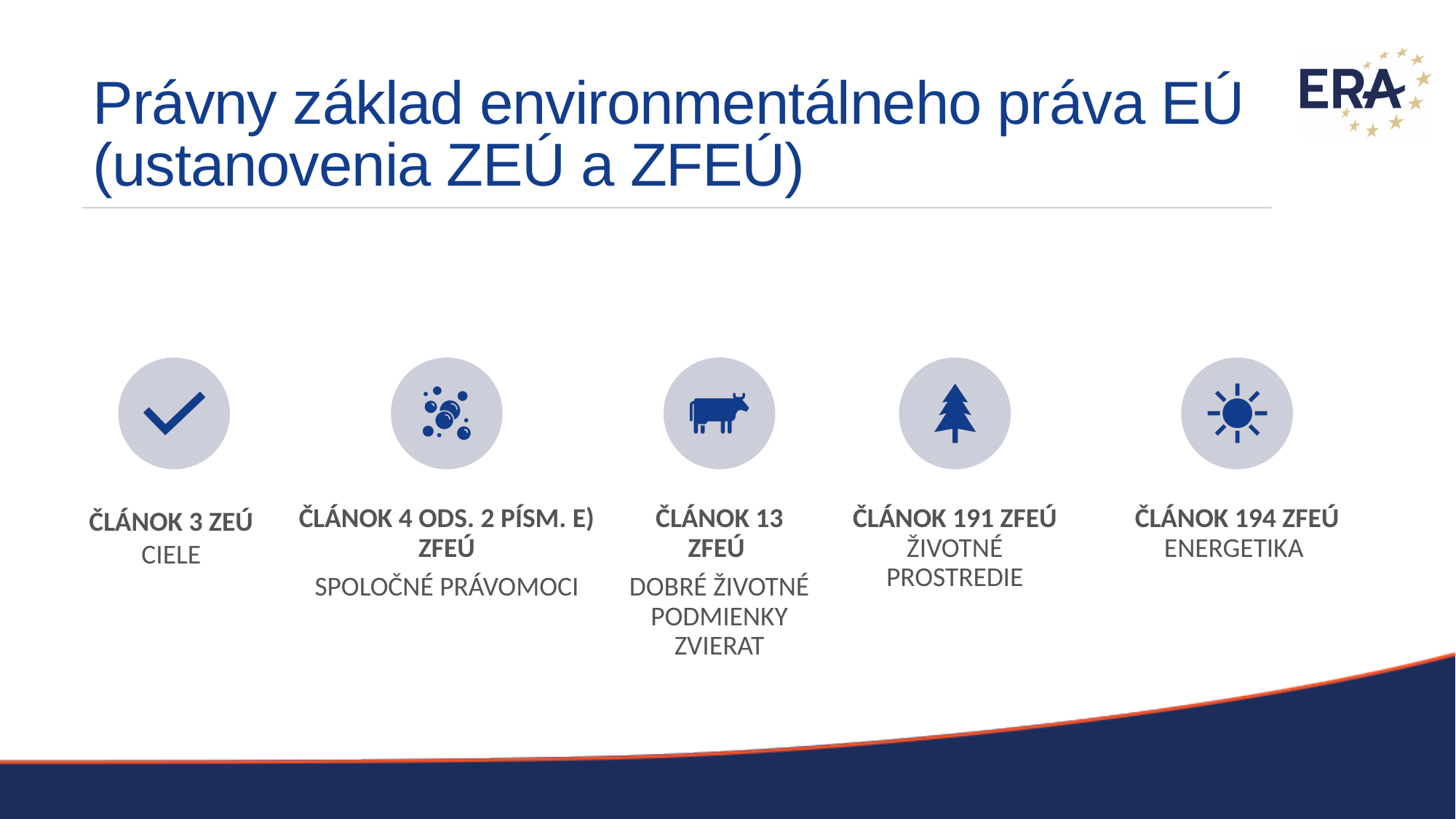

# Právny základ environmentálneho práva EÚ (ustanovenia ZEÚ a ZFEÚ)
Článok 3 ZEÚ
Ciele
Článok 4 ods. 2 písm. e) ZFEÚ
Spoločné právomoci
Článok 13 ZFEÚ
Dobré životné podmienky zvierat
Článok 191 ZFEÚ Životné prostredie
Článok 194 ZFEÚ Energetika